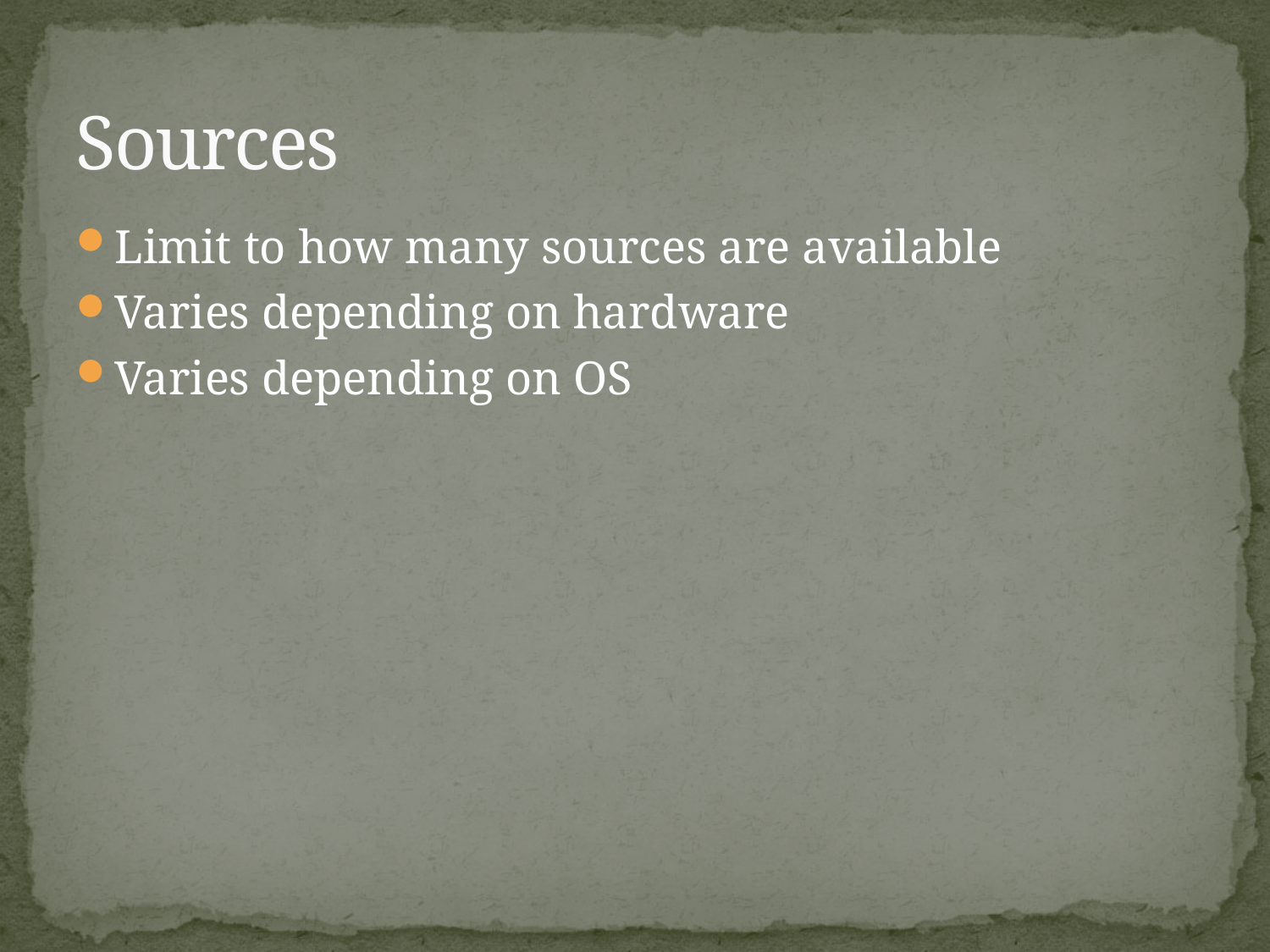

# Sources
Limit to how many sources are available
Varies depending on hardware
Varies depending on OS